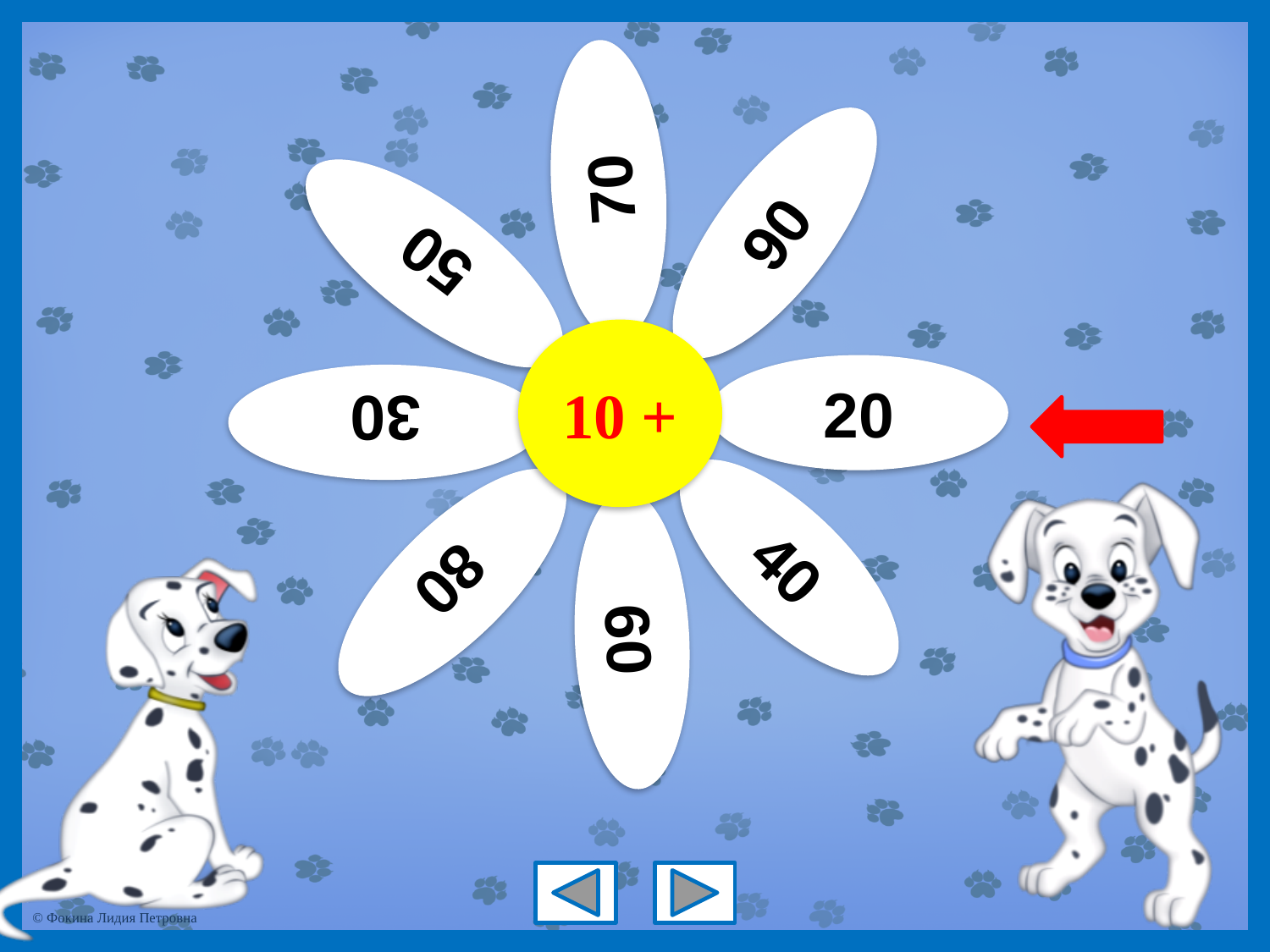

70
90
50
20
30
40
80
60
10 +